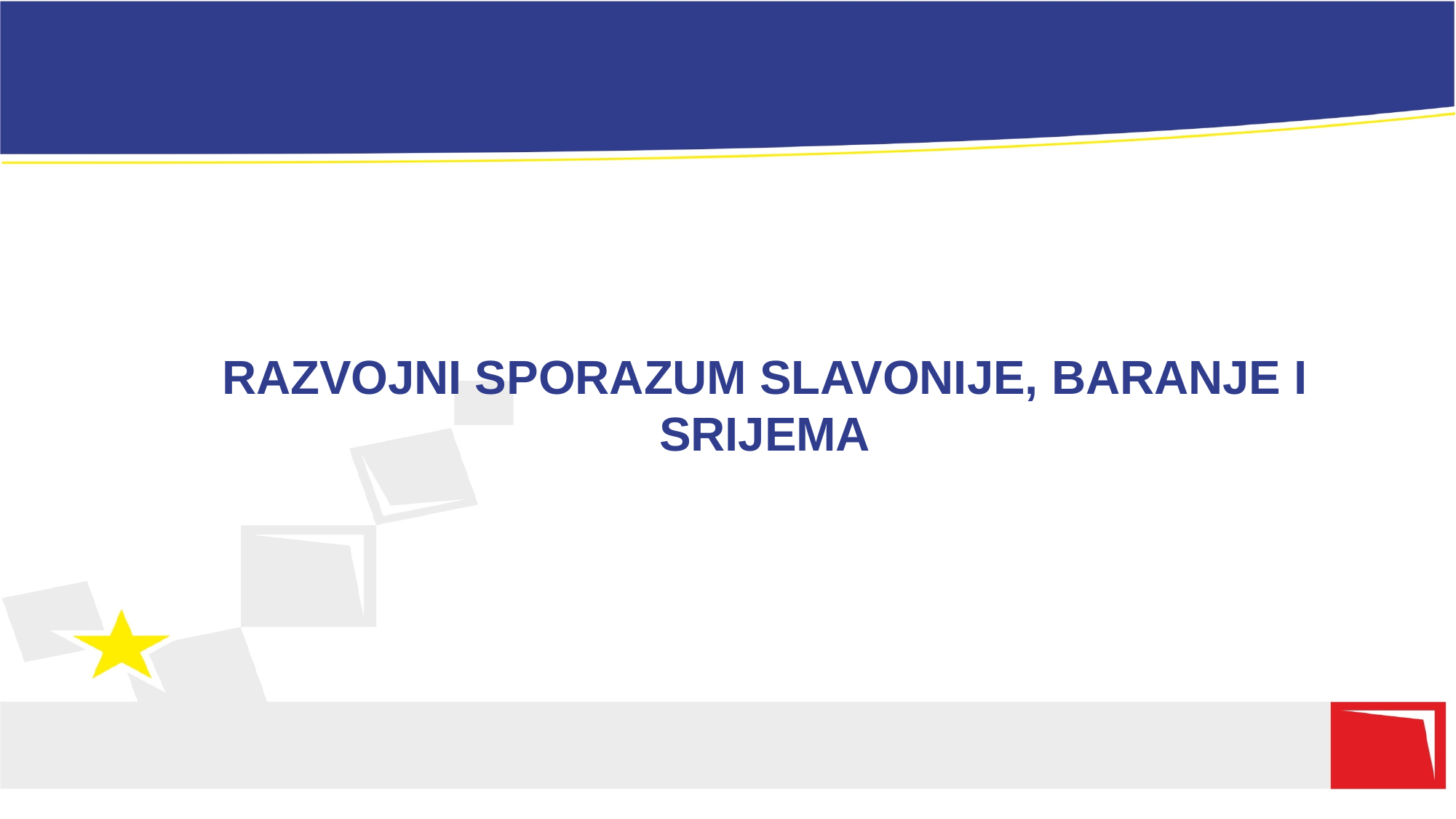

# RAZVOJNI SPORAZUM SLAVONIJE, BARANJE I SRIJEMA